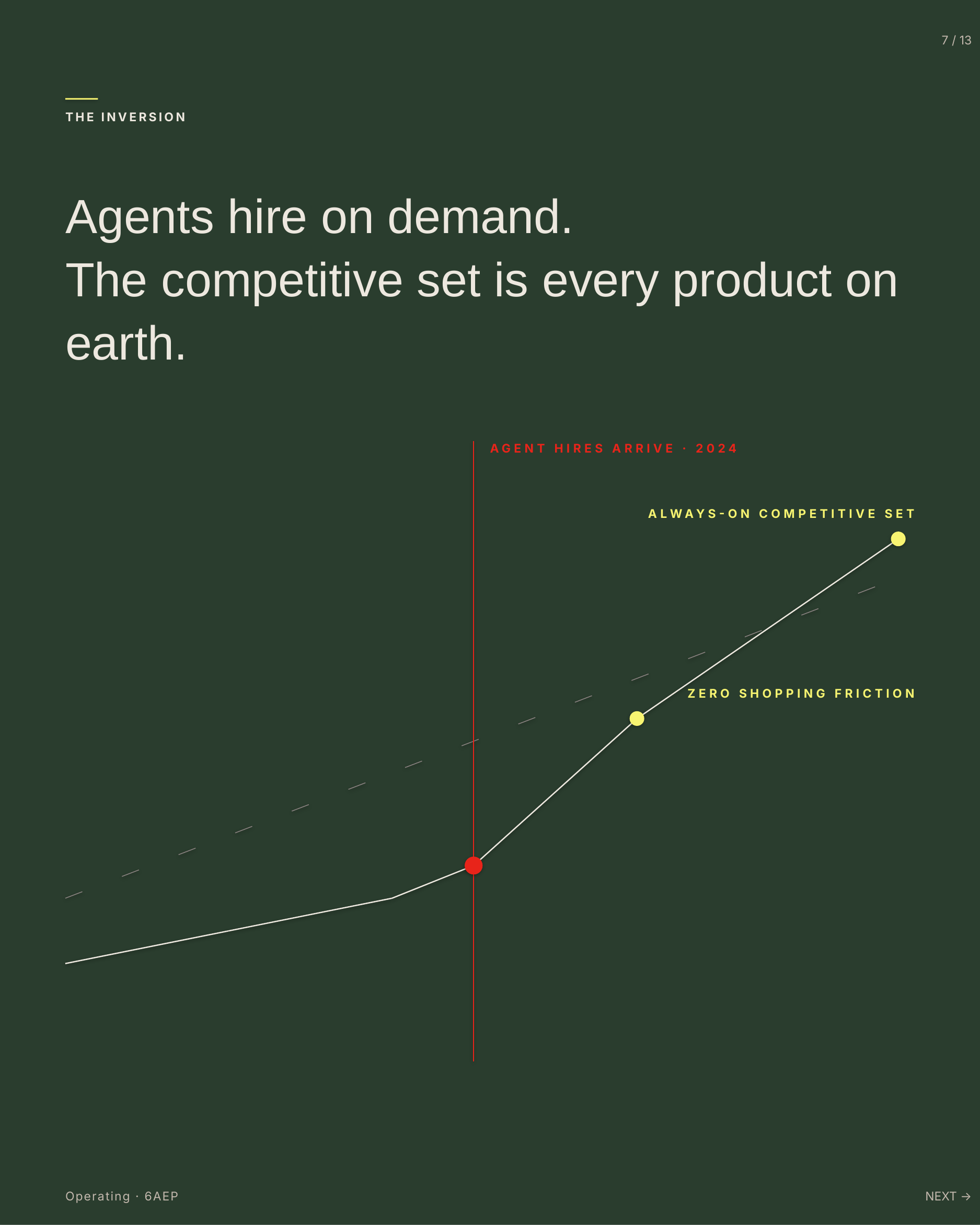

7 / 13

THE INVERSION
Agents hire on demand.
The competitive set is every product on earth.
AGENT HIRES ARRIVE · 2024
ALWAYS-ON COMPETITIVE SET

ZERO SHOPPING FRICTION

Operating · 6AEP
NEXT →